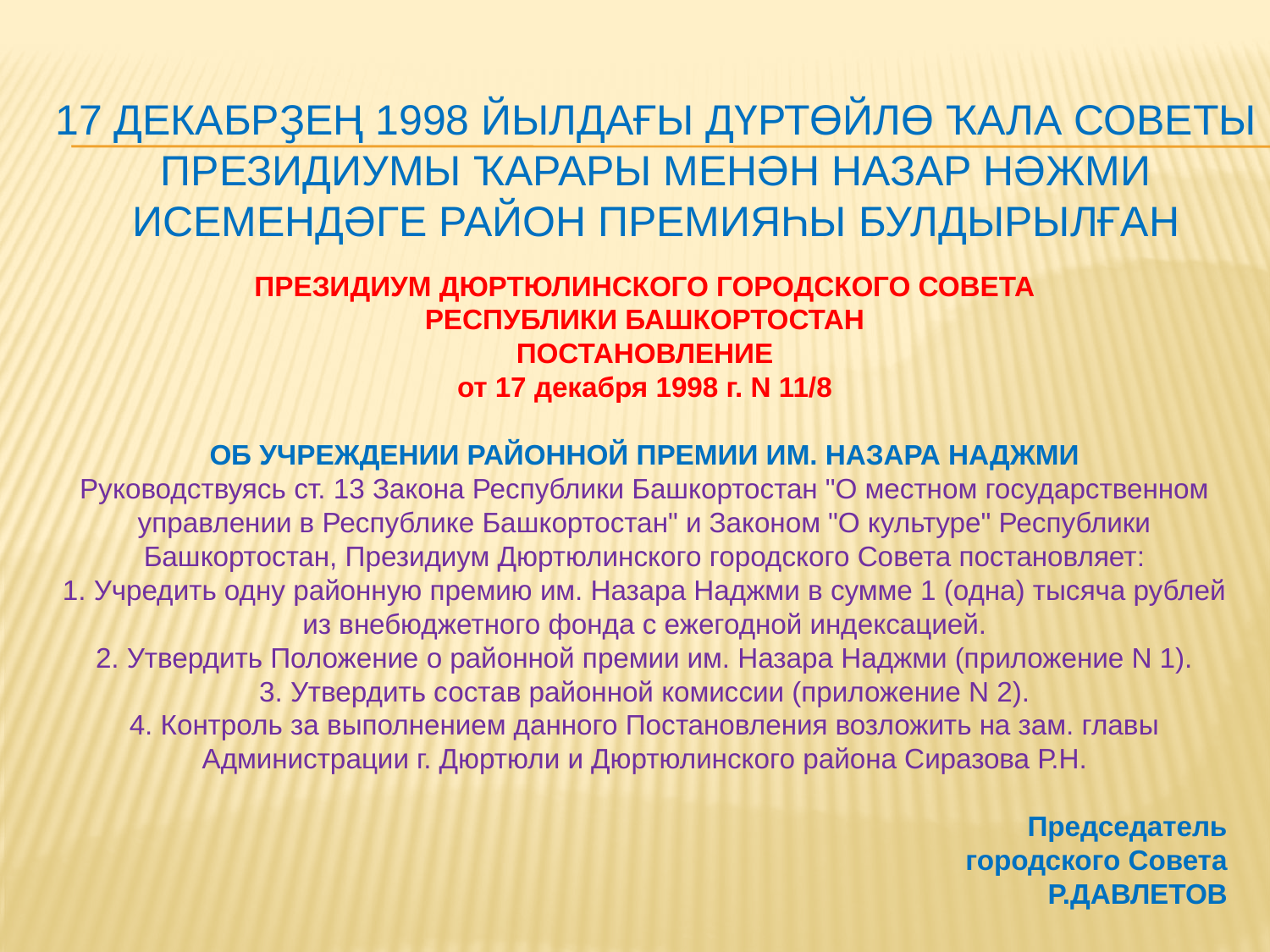

# 17 декабрҙең 1998 йылдағы Дүртөйлө ҡала Советы Президиумы ҡарары менән Назар Нәжми исемендәге район премияһы булдырылған
ПРЕЗИДИУМ ДЮРТЮЛИНСКОГО ГОРОДСКОГО СОВЕТА
РЕСПУБЛИКИ БАШКОРТОСТАН
ПОСТАНОВЛЕНИЕ
от 17 декабря 1998 г. N 11/8
ОБ УЧРЕЖДЕНИИ РАЙОННОЙ ПРЕМИИ ИМ. НАЗАРА НАДЖМИ
Руководствуясь ст. 13 Закона Республики Башкортостан "О местном государственном управлении в Республике Башкортостан" и Законом "О культуре" Республики Башкортостан, Президиум Дюртюлинского городского Совета постановляет:
1. Учредить одну районную премию им. Назара Наджми в сумме 1 (одна) тысяча рублей из внебюджетного фонда с ежегодной индексацией.
2. Утвердить Положение о районной премии им. Назара Наджми (приложение N 1).
3. Утвердить состав районной комиссии (приложение N 2).
4. Контроль за выполнением данного Постановления возложить на зам. главы Администрации г. Дюртюли и Дюртюлинского района Сиразова Р.Н.
Председатель
городского Совета
Р.ДАВЛЕТОВ